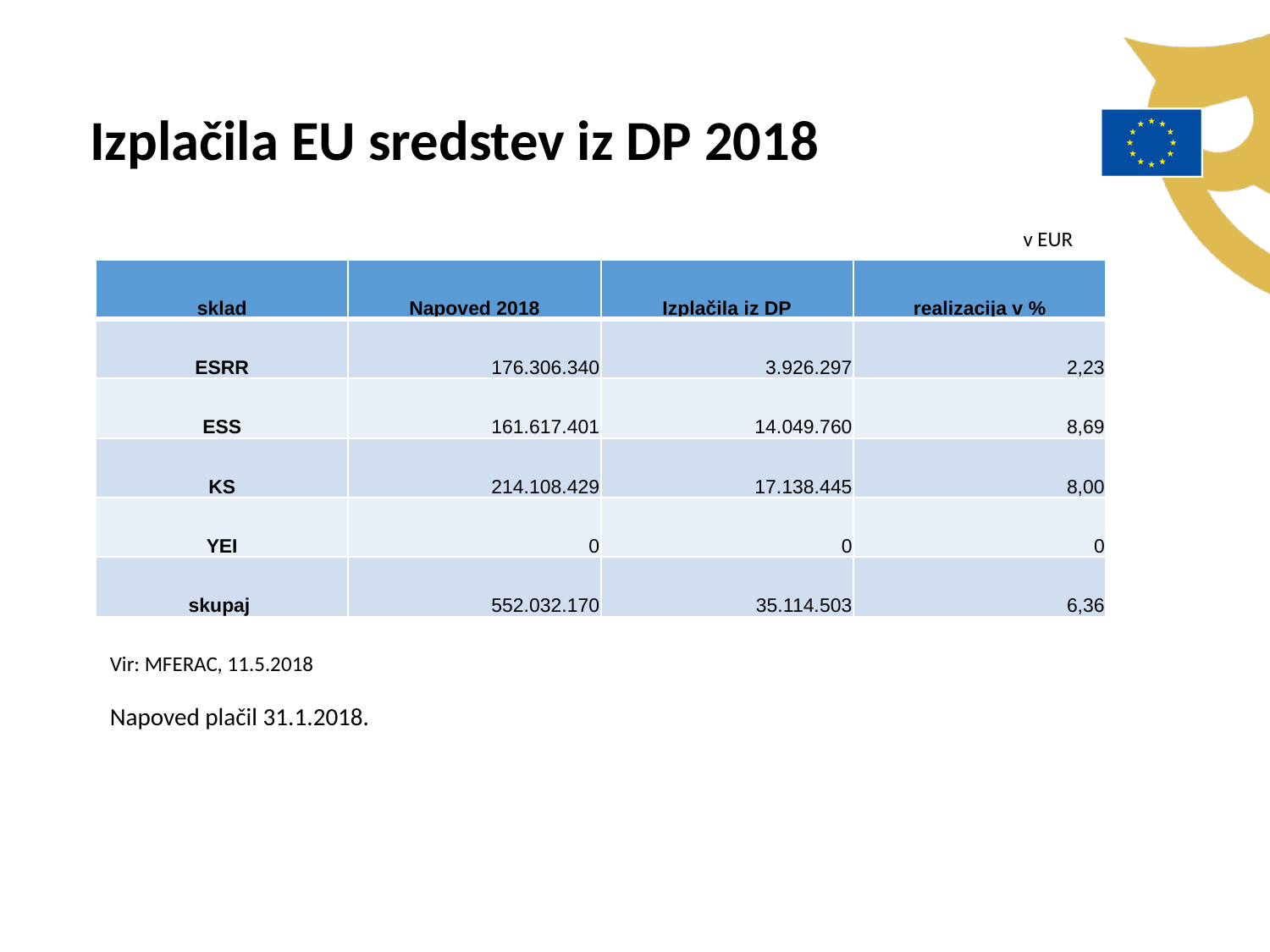

Izplačila EU sredstev iz DP 2018
v EUR
| sklad | Napoved 2018 | Izplačila iz DP | realizacija v % |
| --- | --- | --- | --- |
| ESRR | 176.306.340 | 3.926.297 | 2,23 |
| ESS | 161.617.401 | 14.049.760 | 8,69 |
| KS | 214.108.429 | 17.138.445 | 8,00 |
| YEI | 0 | 0 | 0 |
| skupaj | 552.032.170 | 35.114.503 | 6,36 |
Vir: MFERAC, 11.5.2018

Napoved plačil 31.1.2018.